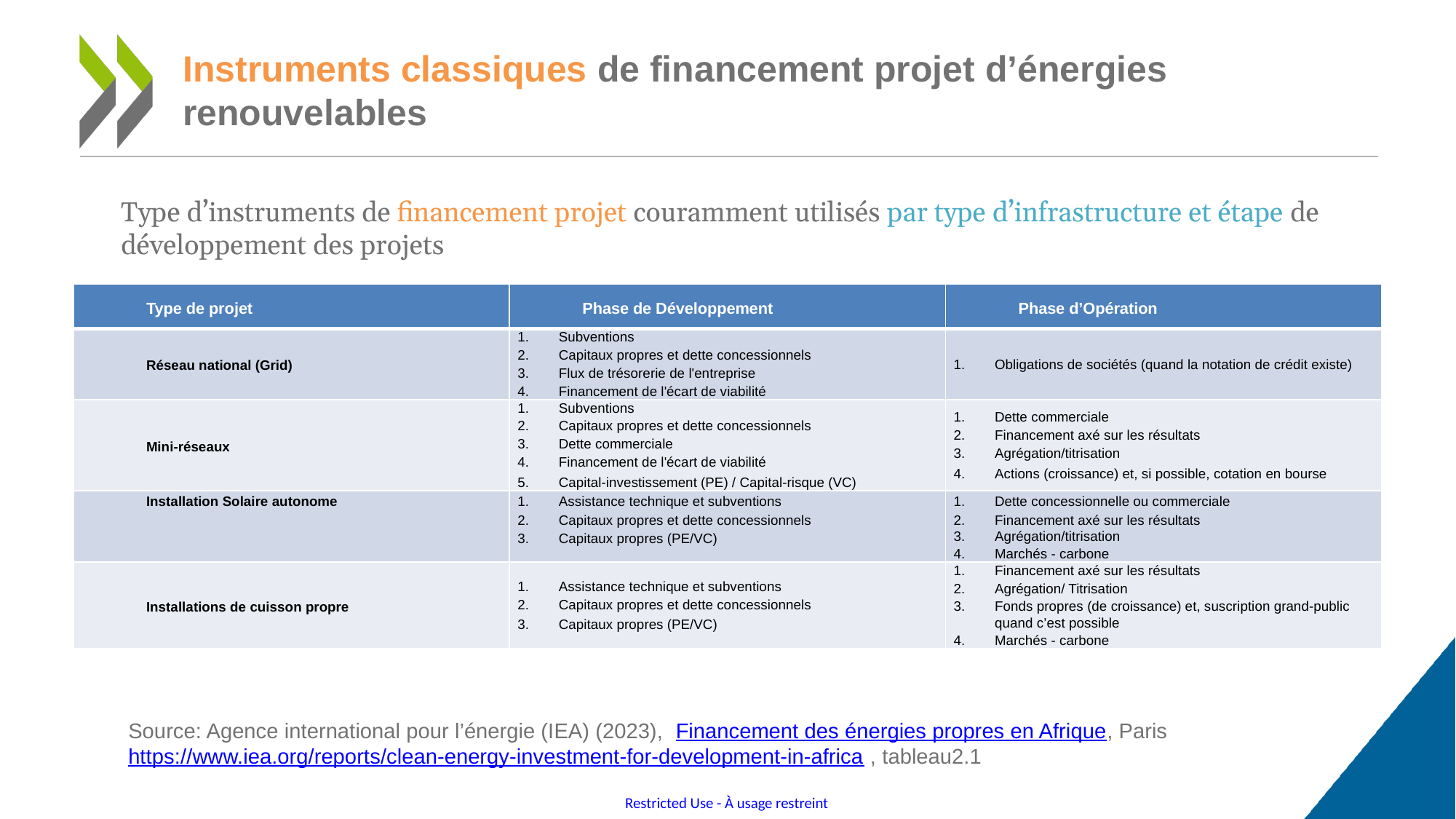

# Instruments classiques de financement projet d’énergies renouvelables
Type d’instruments de financement projet couramment utilisés par type d’infrastructure et étape de développement des projets
| Type de projet | Phase de Développement | Phase d’Opération |
| --- | --- | --- |
| Réseau national (Grid) | Subventions Capitaux propres et dette concessionnels Flux de trésorerie de l'entreprise Financement de l'écart de viabilité | Obligations de sociétés (quand la notation de crédit existe) |
| Mini-réseaux | Subventions Capitaux propres et dette concessionnels Dette commerciale Financement de l'écart de viabilité Capital-investissement (PE) / Capital-risque (VC) | Dette commerciale Financement axé sur les résultats Agrégation/titrisation Actions (croissance) et, si possible, cotation en bourse |
| Installation Solaire autonome | Assistance technique et subventions Capitaux propres et dette concessionnels Capitaux propres (PE/VC) | Dette concessionnelle ou commerciale Financement axé sur les résultats Agrégation/titrisation Marchés - carbone |
| Installations de cuisson propre | Assistance technique et subventions Capitaux propres et dette concessionnels Capitaux propres (PE/VC) | Financement axé sur les résultats Agrégation/ Titrisation Fonds propres (de croissance) et, suscription grand-public quand c’est possible Marchés - carbone |
Source: Agence international pour l’énergie (IEA) (2023),  Financement des énergies propres en Afrique, Paris https://www.iea.org/reports/clean-energy-investment-for-development-in-africa , tableau2.1